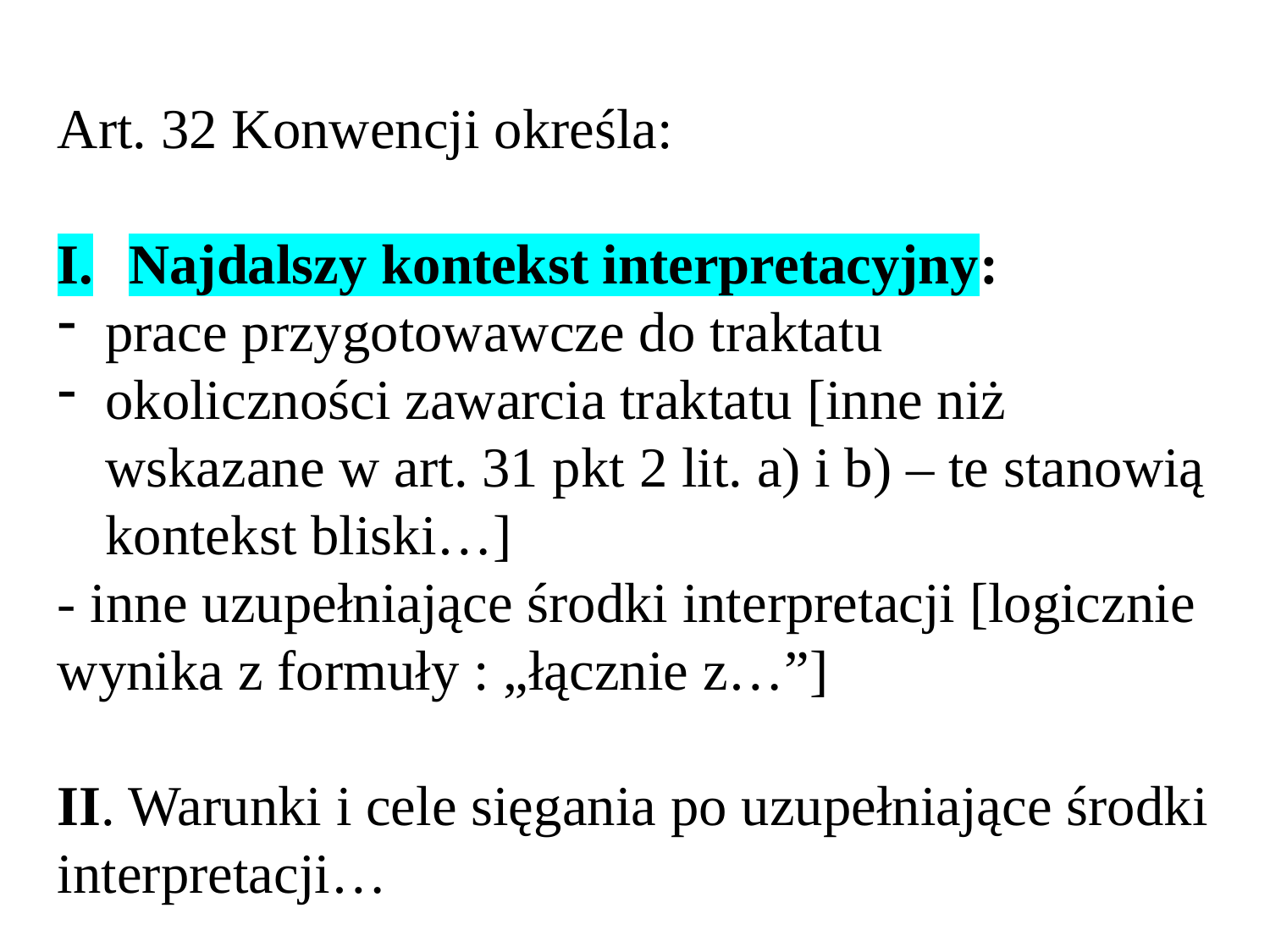

Art. 32 Konwencji określa:

Najdalszy kontekst interpretacyjny:
prace przygotowawcze do traktatu
okoliczności zawarcia traktatu [inne niż wskazane w art. 31 pkt 2 lit. a) i b) – te stanowią kontekst bliski…]
- inne uzupełniające środki interpretacji [logicznie wynika z formuły : „łącznie z…”]

II. Warunki i cele sięgania po uzupełniające środki interpretacji…